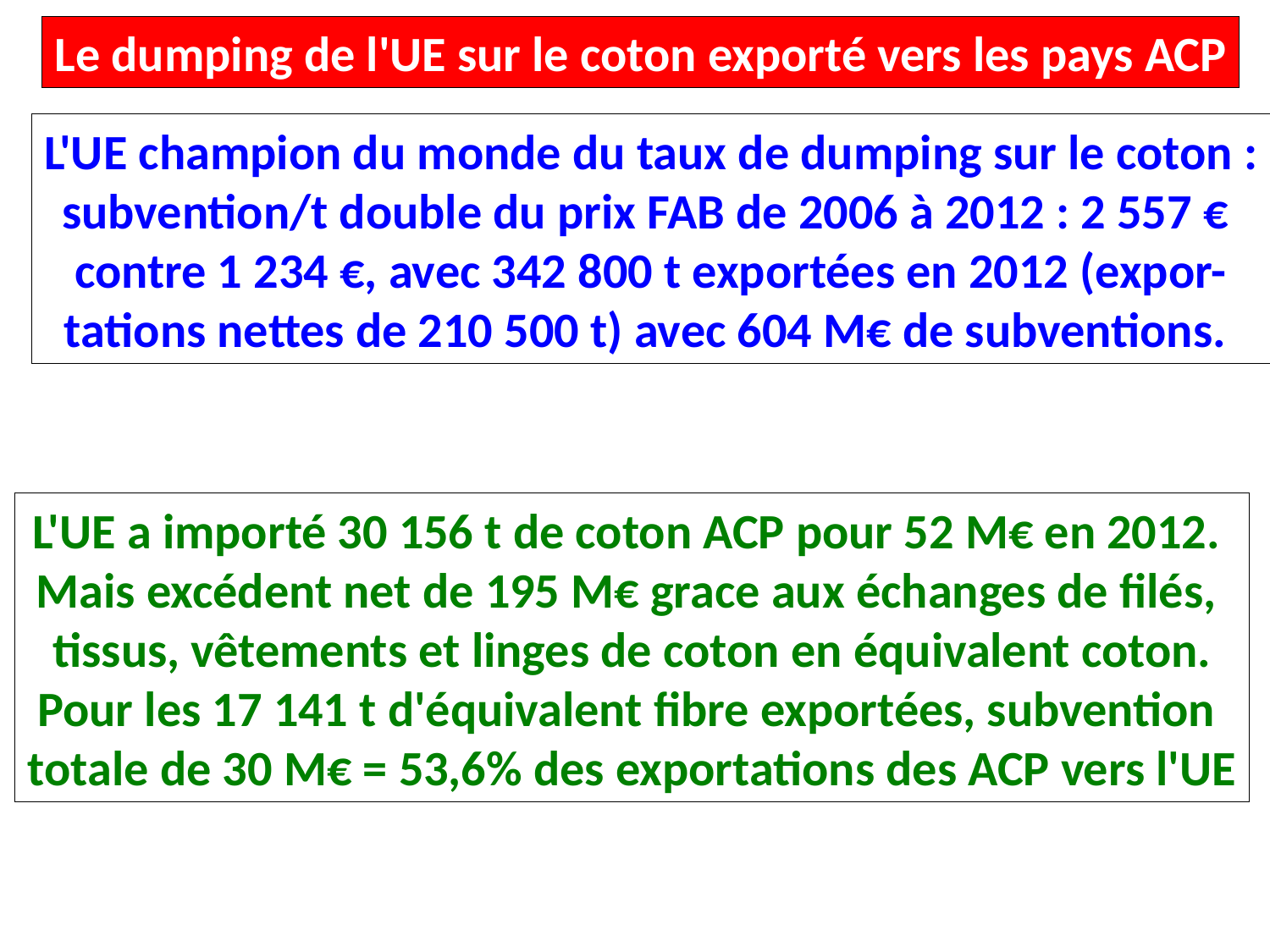

Le dumping de l'UE sur le coton exporté vers les pays ACP
L'UE champion du monde du taux de dumping sur le coton :
subvention/t double du prix FAB de 2006 à 2012 : 2 557 €
contre 1 234 €, avec 342 800 t exportées en 2012 (expor-
tations nettes de 210 500 t) avec 604 M€ de subventions.
L'UE a importé 30 156 t de coton ACP pour 52 M€ en 2012.
Mais excédent net de 195 M€ grace aux échanges de filés,
tissus, vêtements et linges de coton en équivalent coton.
Pour les 17 141 t d'équivalent fibre exportées, subvention
totale de 30 M€ = 53,6% des exportations des ACP vers l'UE